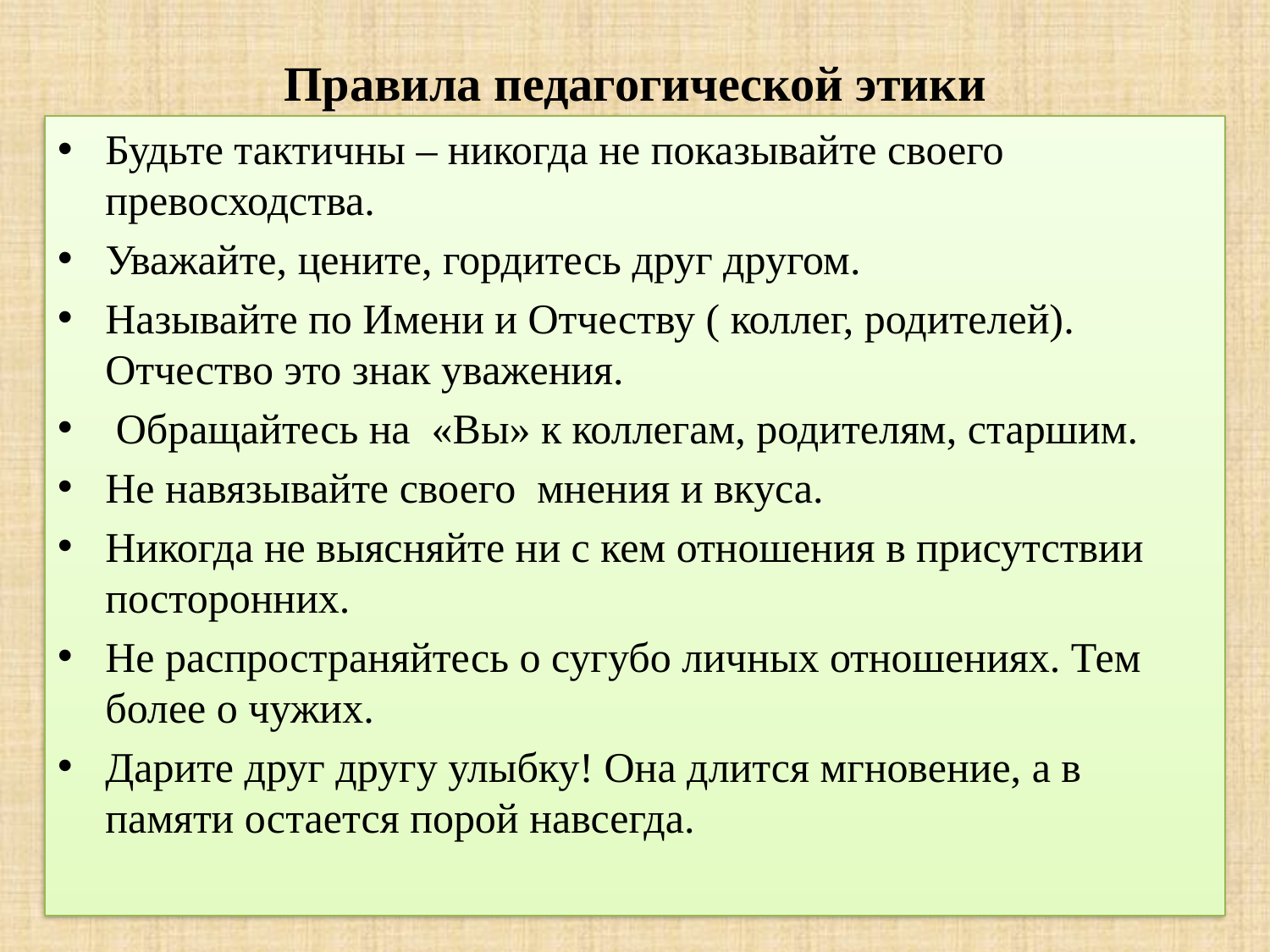

# Правила педагогической этики
Будьте тактичны – никогда не показывайте своего превосходства.
Уважайте, цените, гордитесь друг другом.
Называйте по Имени и Отчеству ( коллег, родителей). Отчество это знак уважения.
 Обращайтесь на  «Вы» к коллегам, родителям, старшим.
Не навязывайте своего  мнения и вкуса.
Никогда не выясняйте ни с кем отношения в присутствии посторонних.
Не распространяйтесь о сугубо личных отношениях. Тем более о чужих.
Дарите друг другу улыбку! Она длится мгновение, а в памяти остается порой навсегда.